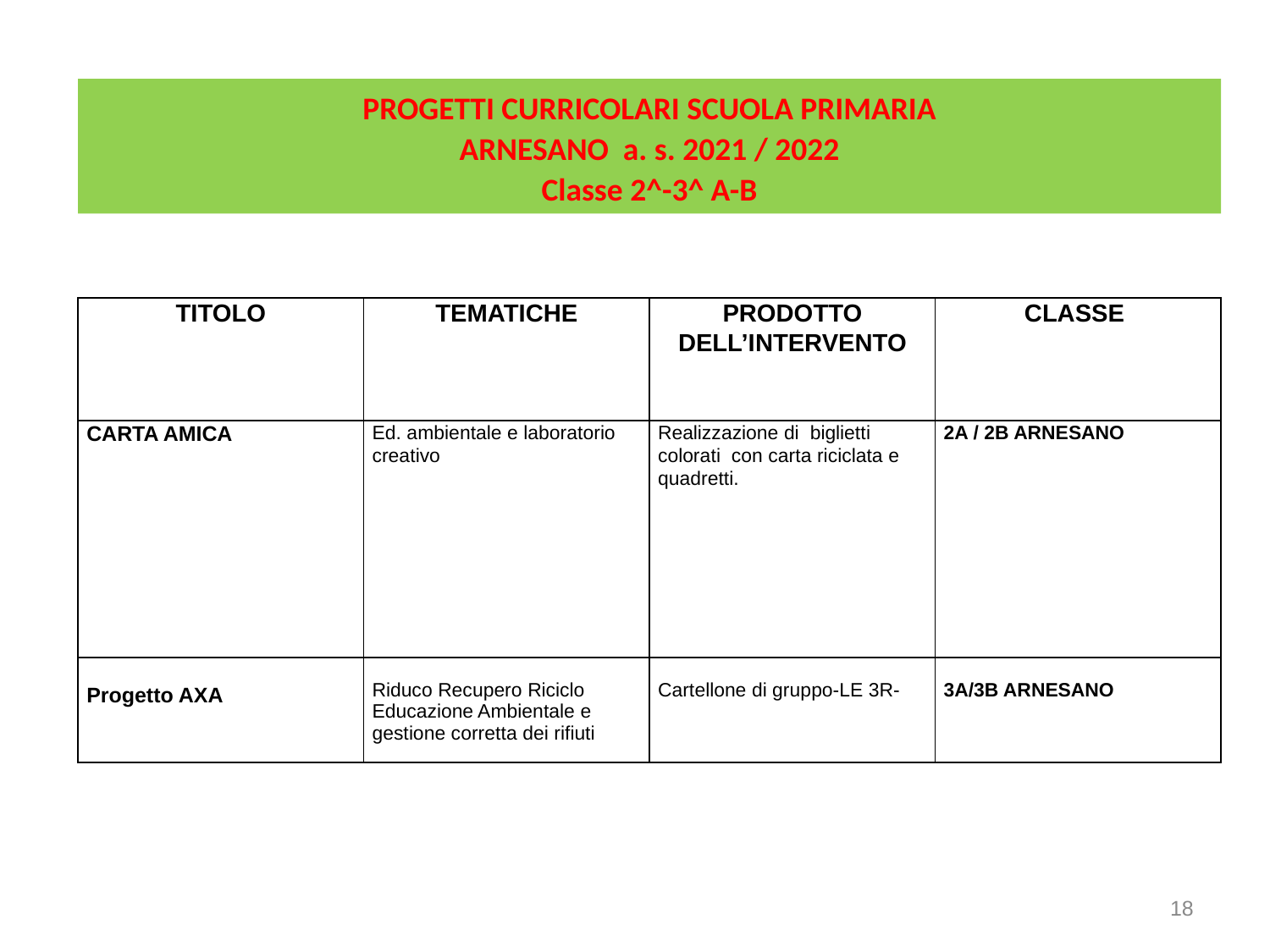

PROGETTI CURRICOLARI SCUOLA PRIMARIA
ARNESANO  a. s. 2021 / 2022
Classe 2^-3^ A-B
| TITOLO | TEMATICHE | PRODOTTO DELL’INTERVENTO | CLASSE |
| --- | --- | --- | --- |
| CARTA AMICA | Ed. ambientale e laboratorio creativo | Realizzazione di biglietti colorati con carta riciclata e quadretti. | 2A / 2B ARNESANO |
| Progetto AXA | Riduco Recupero Riciclo Educazione Ambientale e gestione corretta dei rifiuti | Cartellone di gruppo-LE 3R- | 3A/3B ARNESANO |
18